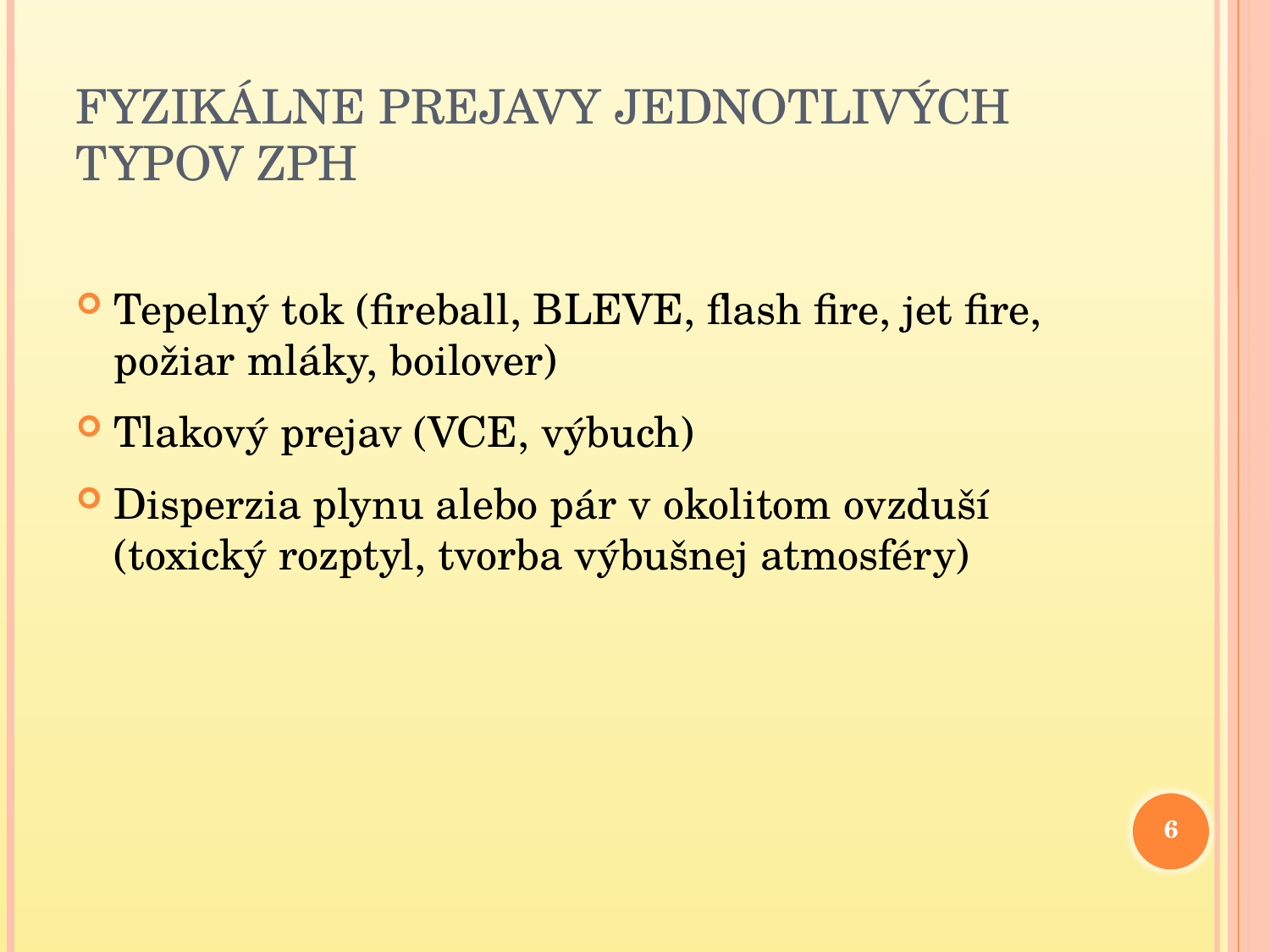

# Fyzikálne prejavy jednotlivých typov ZPH
Tepelný tok (fireball, BLEVE, flash fire, jet fire, požiar mláky, boilover)
Tlakový prejav (VCE, výbuch)
Disperzia plynu alebo pár v okolitom ovzduší (toxický rozptyl, tvorba výbušnej atmosféry)

6